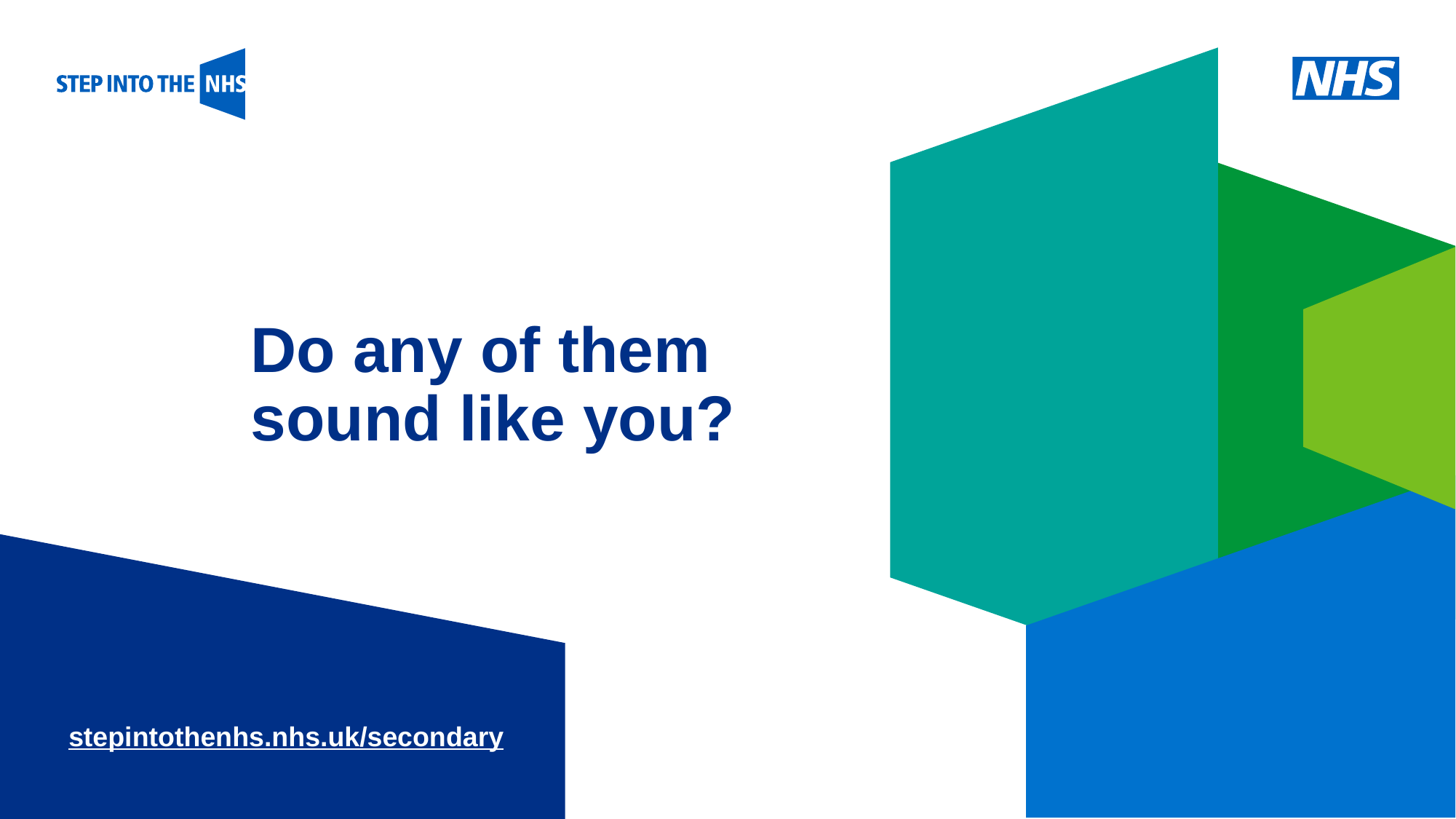

Do any of them sound like you?